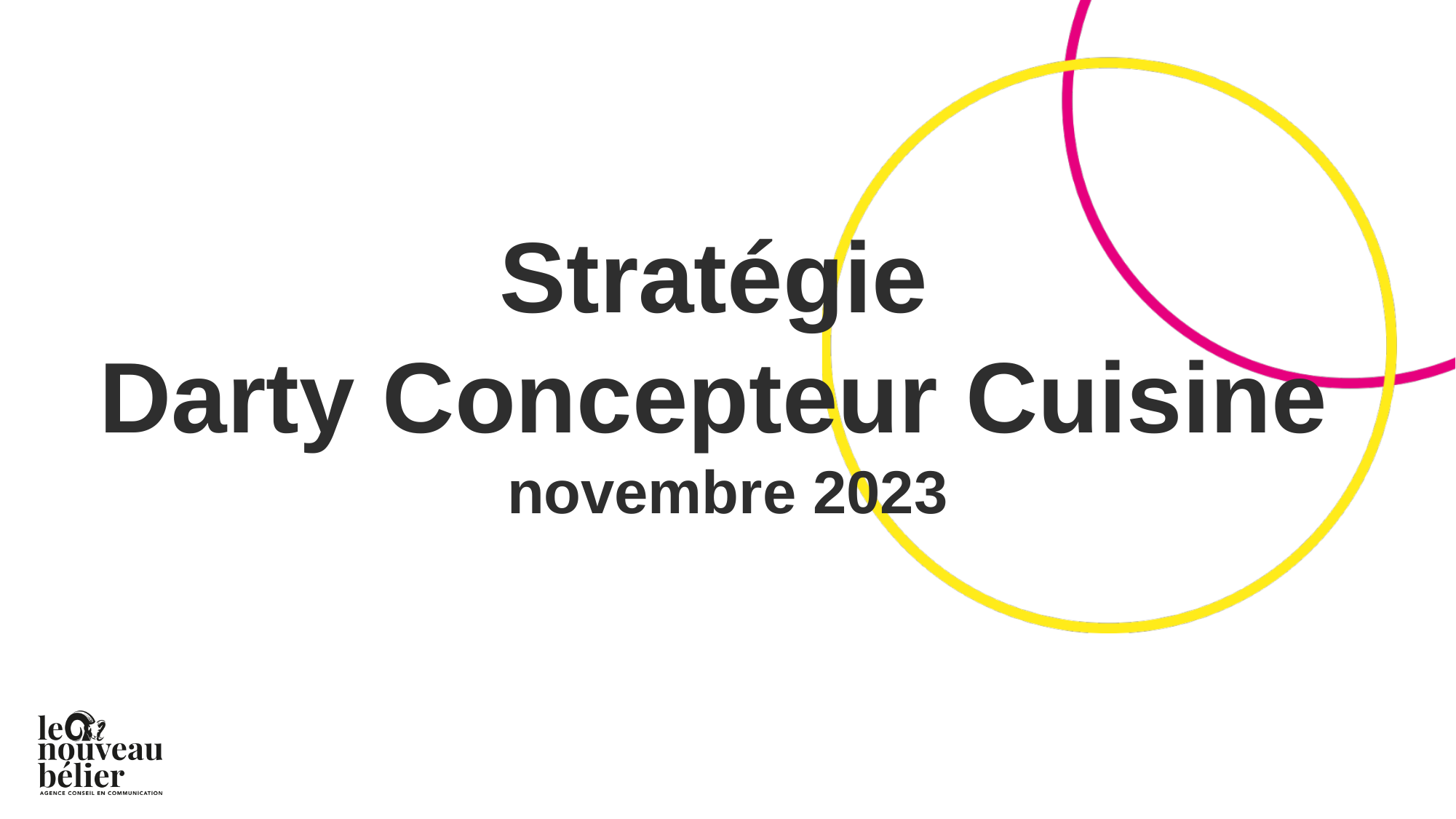

# Stratégie Darty Concepteur Cuisine novembre 2023